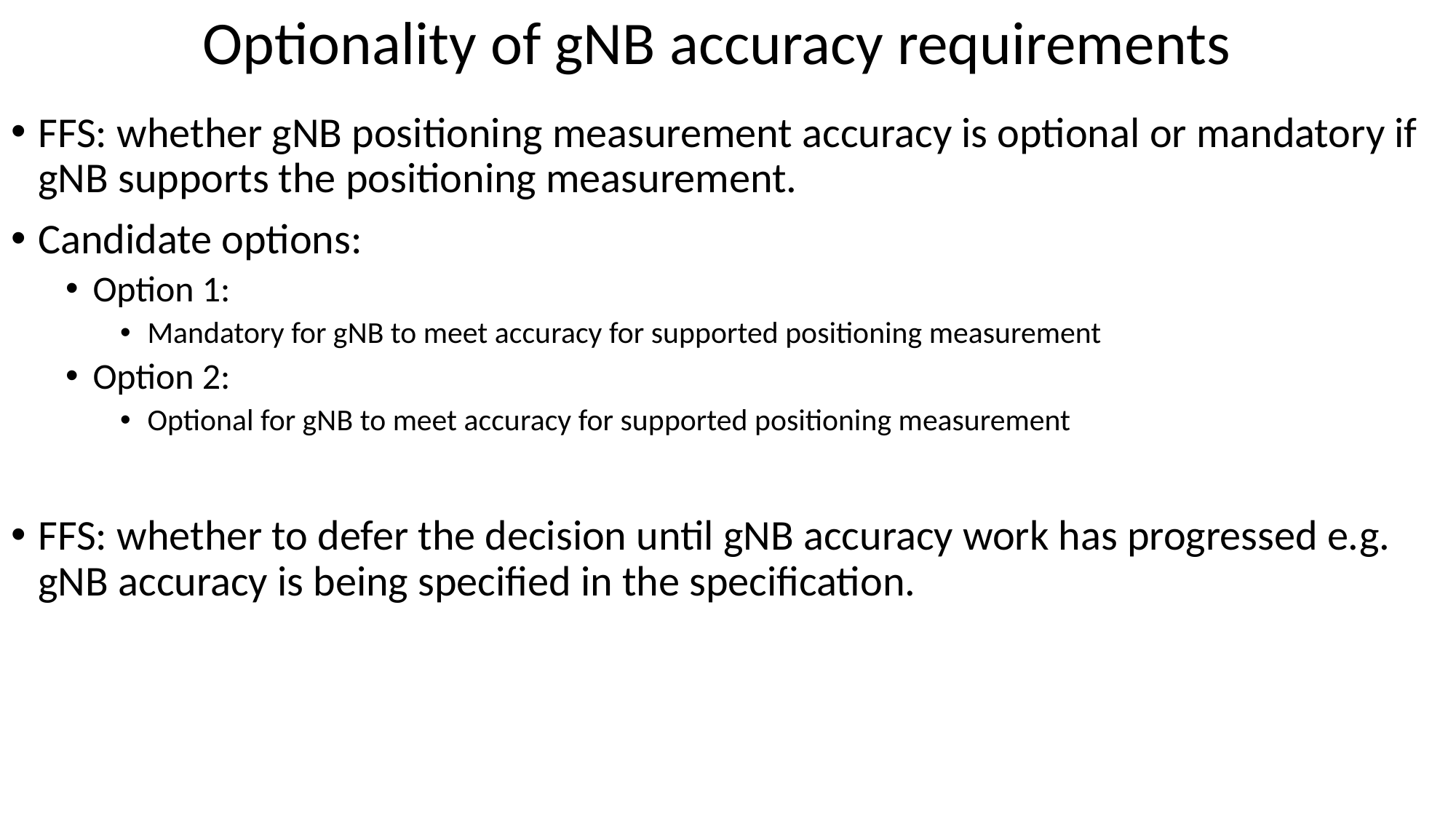

# Optionality of gNB accuracy requirements
FFS: whether gNB positioning measurement accuracy is optional or mandatory if gNB supports the positioning measurement.
Candidate options:
Option 1:
Mandatory for gNB to meet accuracy for supported positioning measurement
Option 2:
Optional for gNB to meet accuracy for supported positioning measurement

FFS: whether to defer the decision until gNB accuracy work has progressed e.g. gNB accuracy is being specified in the specification.